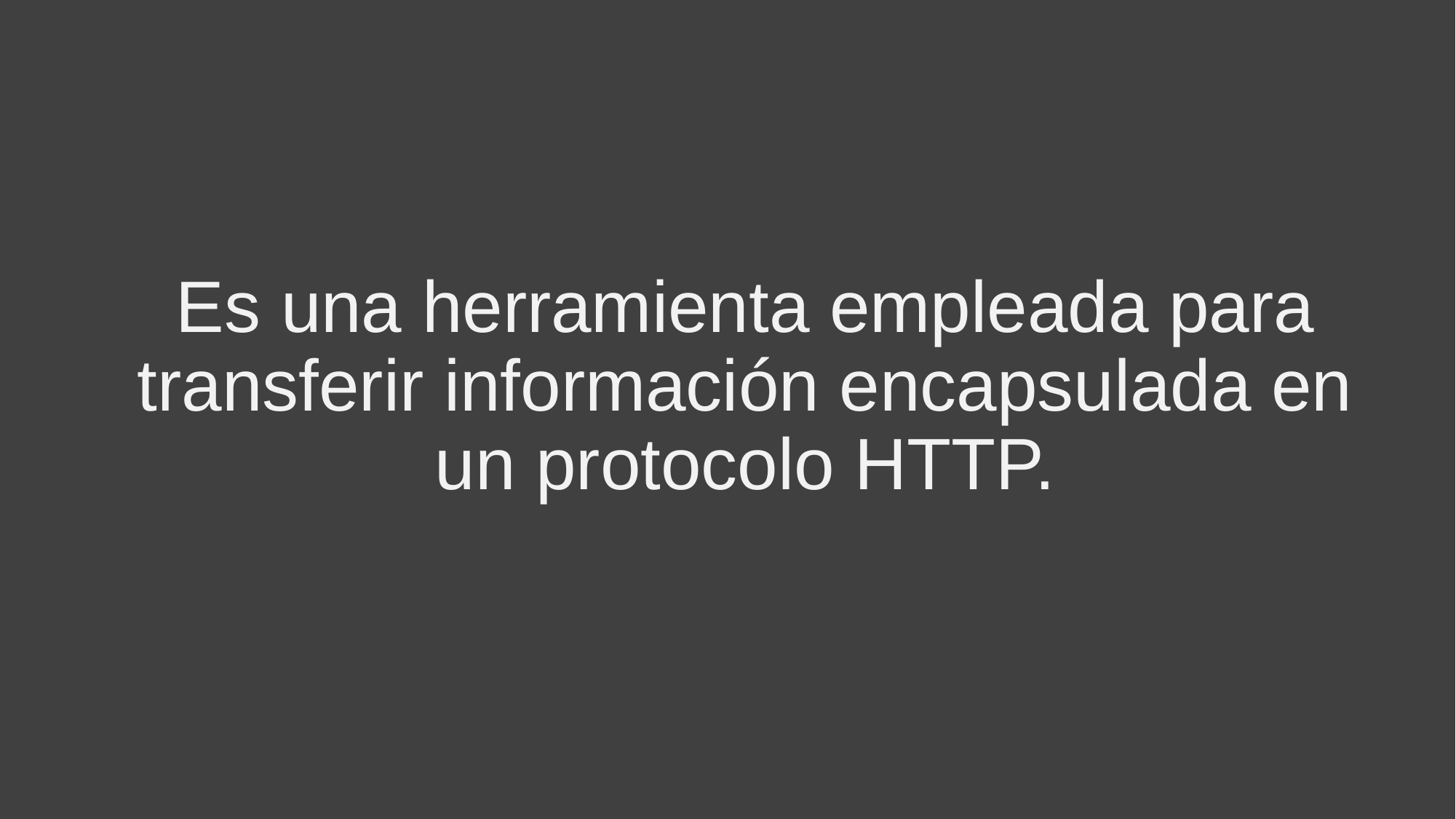

Es una herramienta empleada para transferir información encapsulada en un protocolo HTTP.